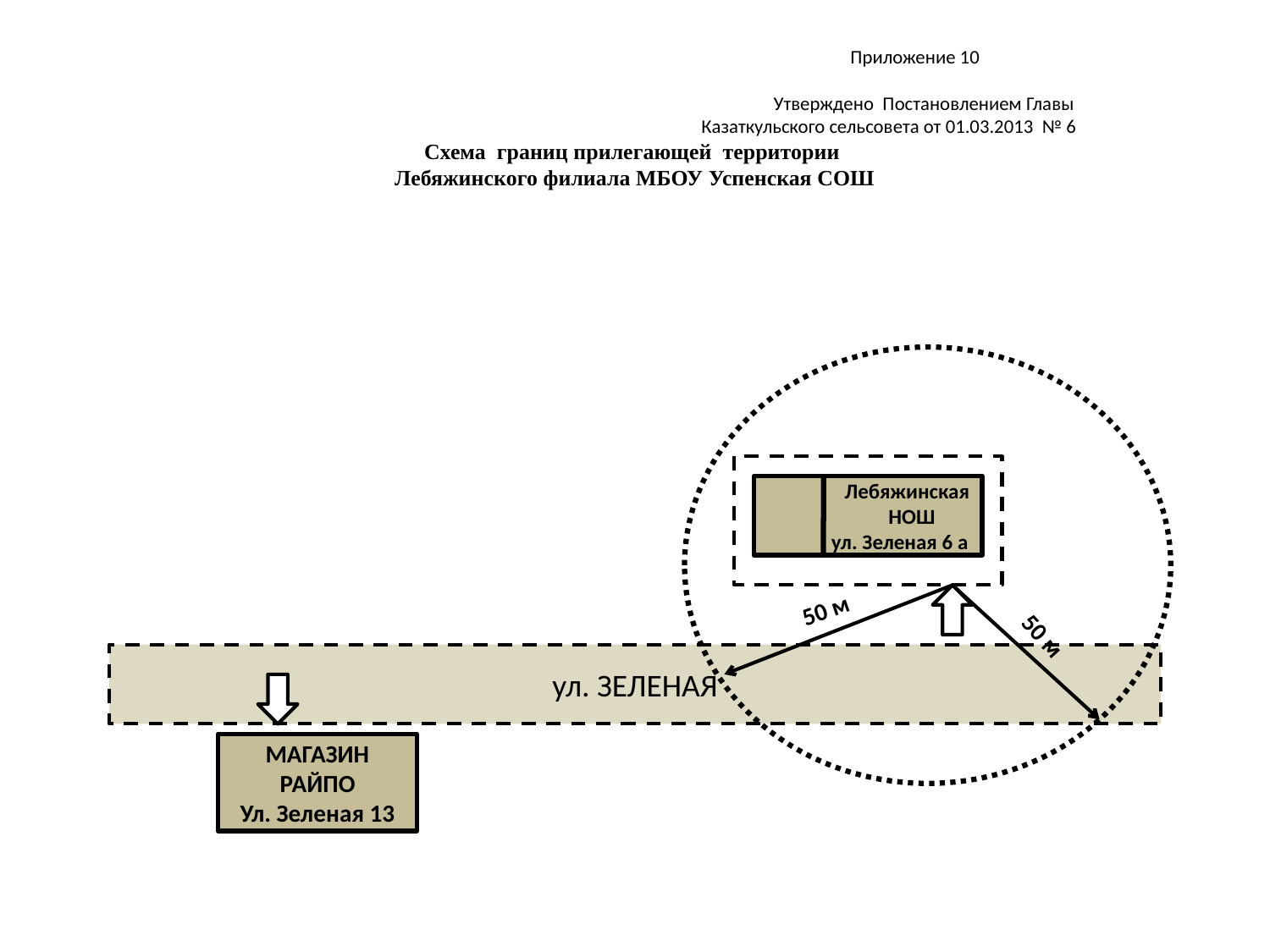

# Приложение 10 Утверждено  Постановлением Главы Казаткульского сельсовета от 01.03.2013  № 6 Схема  границ прилегающей  территории Лебяжинского филиала МБОУ Успенская СОШ

                Лебяжинская
                  НОШ
             ул. Зеленая 6 а

50 м
50 м
ул. ЗЕЛЕНАЯ

МАГАЗИН
РАЙПО
Ул. Зеленая 13